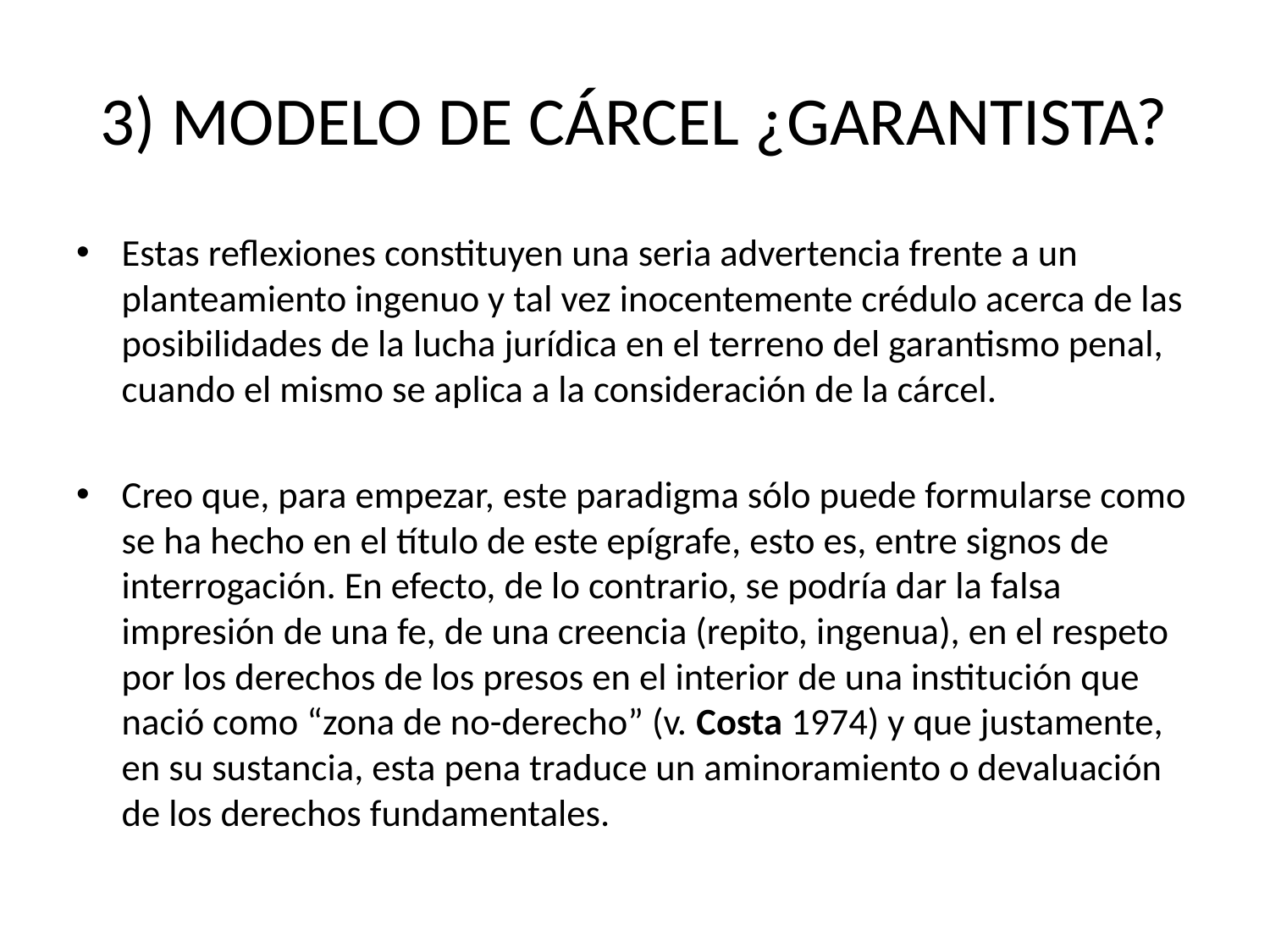

# 3) MODELO DE CÁRCEL ¿GARANTISTA?
Estas reflexiones constituyen una seria advertencia frente a un planteamiento ingenuo y tal vez inocentemente crédulo acerca de las posibilidades de la lucha jurídica en el terreno del garantismo penal, cuando el mismo se aplica a la consideración de la cárcel.

Creo que, para empezar, este paradigma sólo puede formularse como se ha hecho en el título de este epígrafe, esto es, entre signos de interrogación. En efecto, de lo contrario, se podría dar la falsa impresión de una fe, de una creencia (repito, ingenua), en el respeto por los derechos de los presos en el interior de una institución que nació como “zona de no-derecho” (v. Costa 1974) y que justamente, en su sustancia, esta pena traduce un aminoramiento o devaluación de los derechos fundamentales.